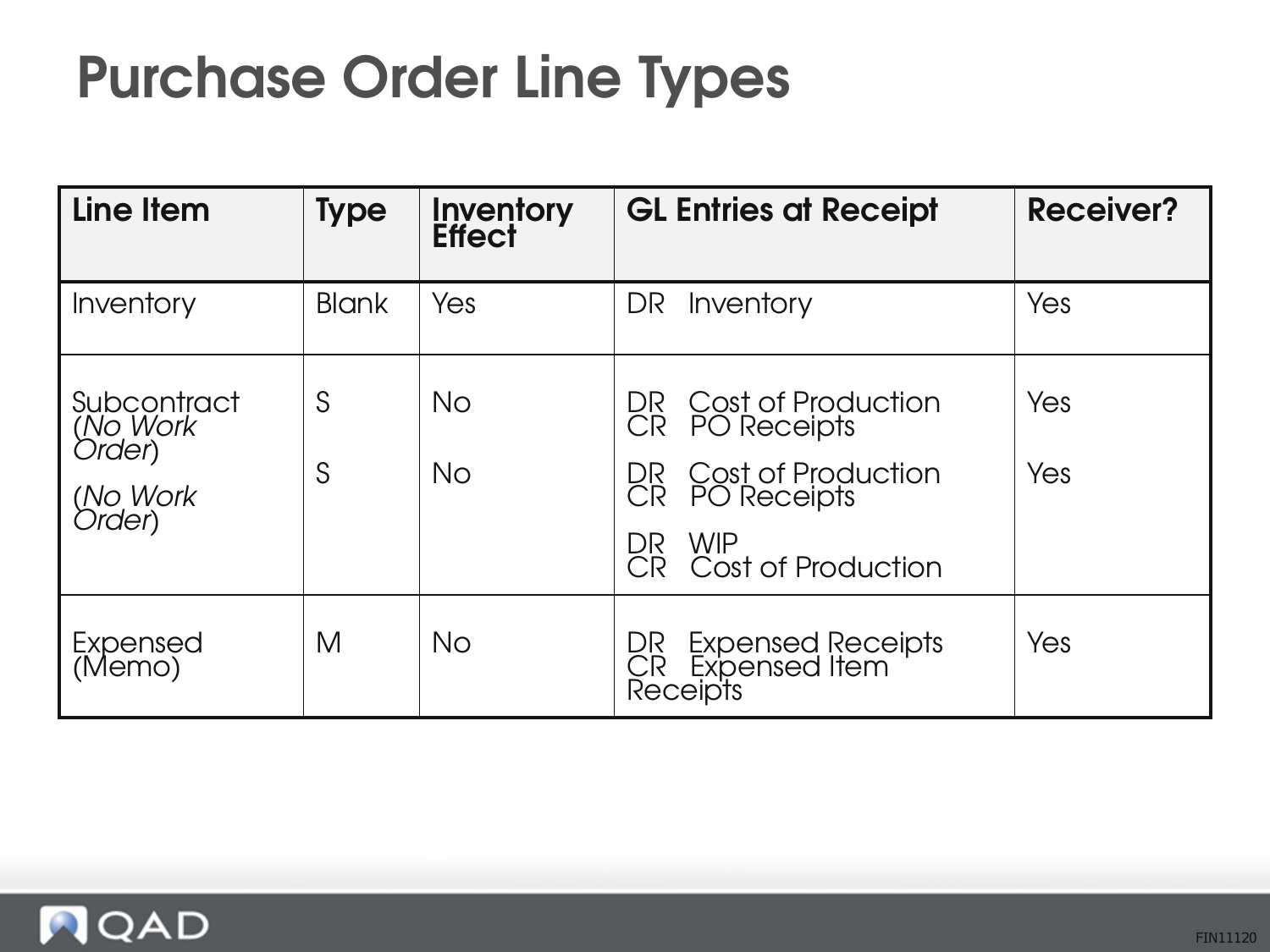

# Purchase Order Line Types
| Line Item | Type | Inventory Effect | GL Entries at Receipt | Receiver? |
| --- | --- | --- | --- | --- |
| Inventory | Blank | Yes | DR Inventory | Yes |
| Subcontract (No Work Order) (No Work Order) | S S | No No | DR Cost of Production CR PO Receipts DR Cost of Production CR PO Receipts DR WIP CR Cost of Production | Yes Yes |
| Expensed (Memo) | M | No | DR Expensed Receipts CR Expensed Item Receipts | Yes |
FIN11120